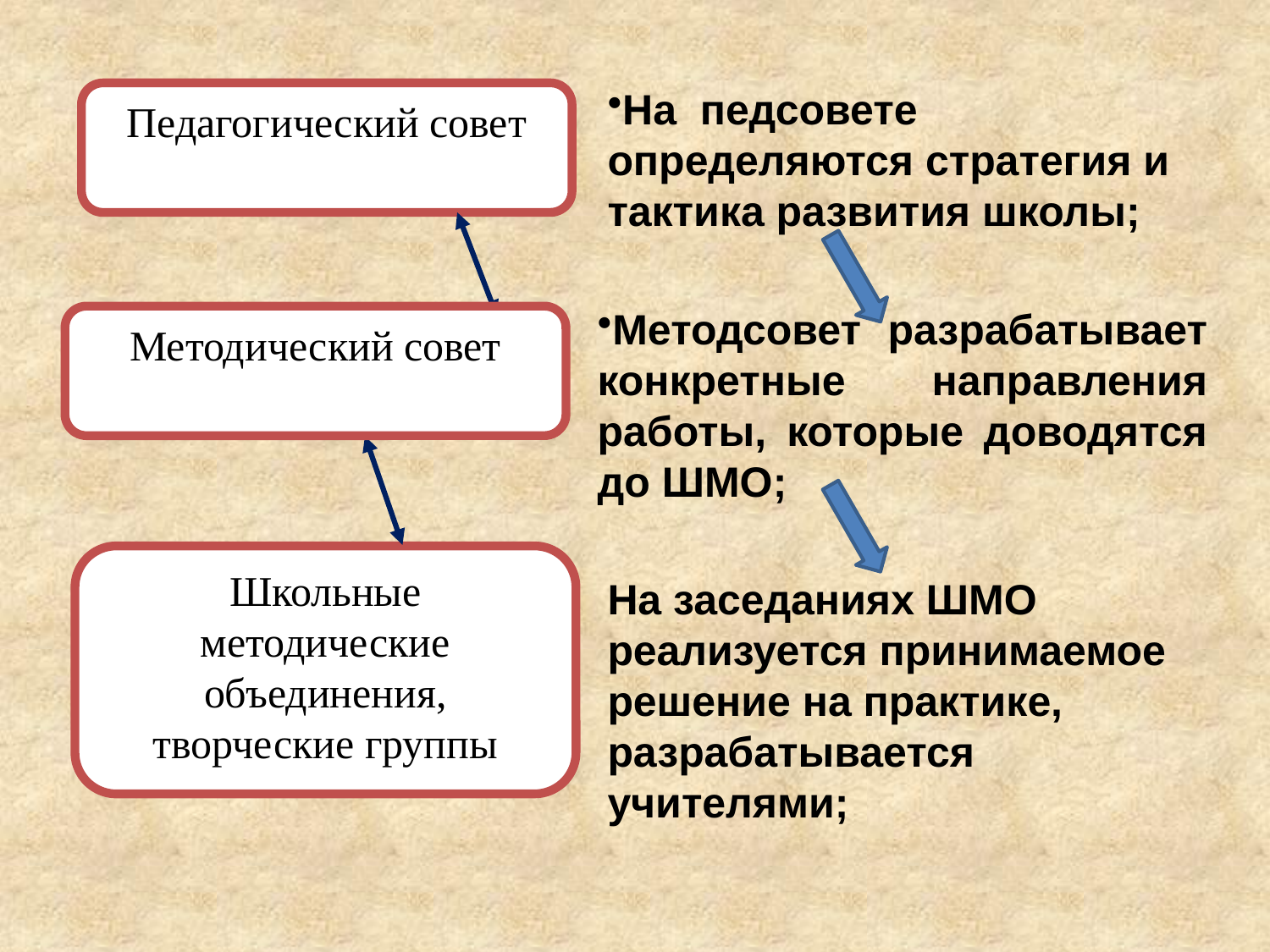

На  педсовете определяются стратегия и тактика развития школы;
Педагогический совет

Методсовет разрабатывает конкретные направления работы, которые доводятся до ШМО;
Методический совет

Школьные методические объединения, творческие группы

На заседаниях ШМО реализуется принимаемое решение на практике, разрабатывается учителями;